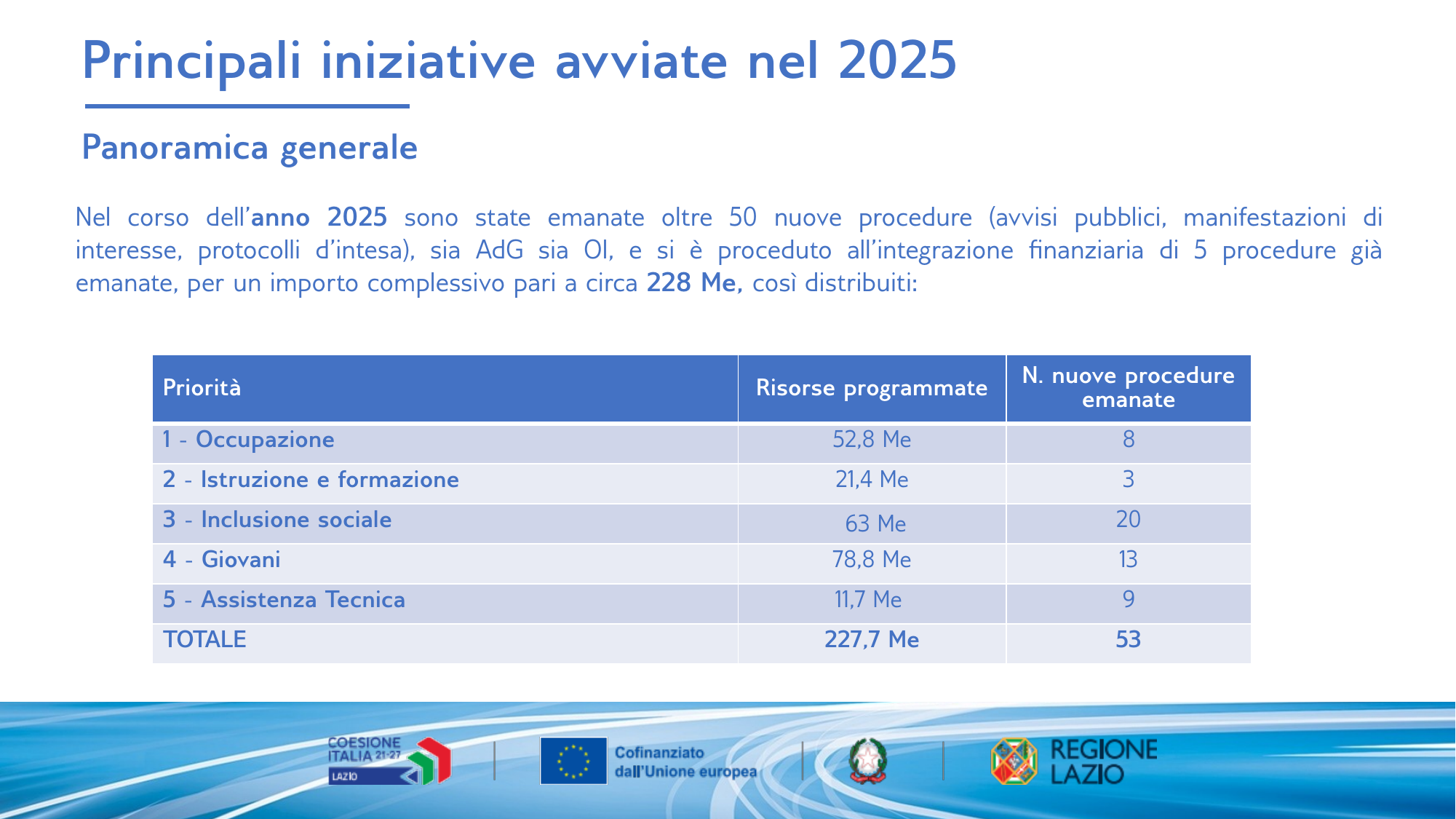

Principali iniziative avviate nel 2025
Panoramica generale
Nel corso dell’anno 2025 sono state emanate oltre 50 nuove procedure (avvisi pubblici, manifestazioni di interesse, protocolli d’intesa), sia AdG sia OI, e si è proceduto all’integrazione finanziaria di 5 procedure già emanate, per un importo complessivo pari a circa 228 Me, così distribuiti:
| Priorità | Risorse programmate | N. nuove procedure emanate |
| --- | --- | --- |
| 1 - Occupazione | 52,8 Me | 8 |
| 2 - Istruzione e formazione | 21,4 Me | 3 |
| 3 - Inclusione sociale | 63 Me | 20 |
| 4 - Giovani | 78,8 Me | 13 |
| 5 - Assistenza Tecnica | 11,7 Me | 9 |
| TOTALE | 227,7 Me | 53 |